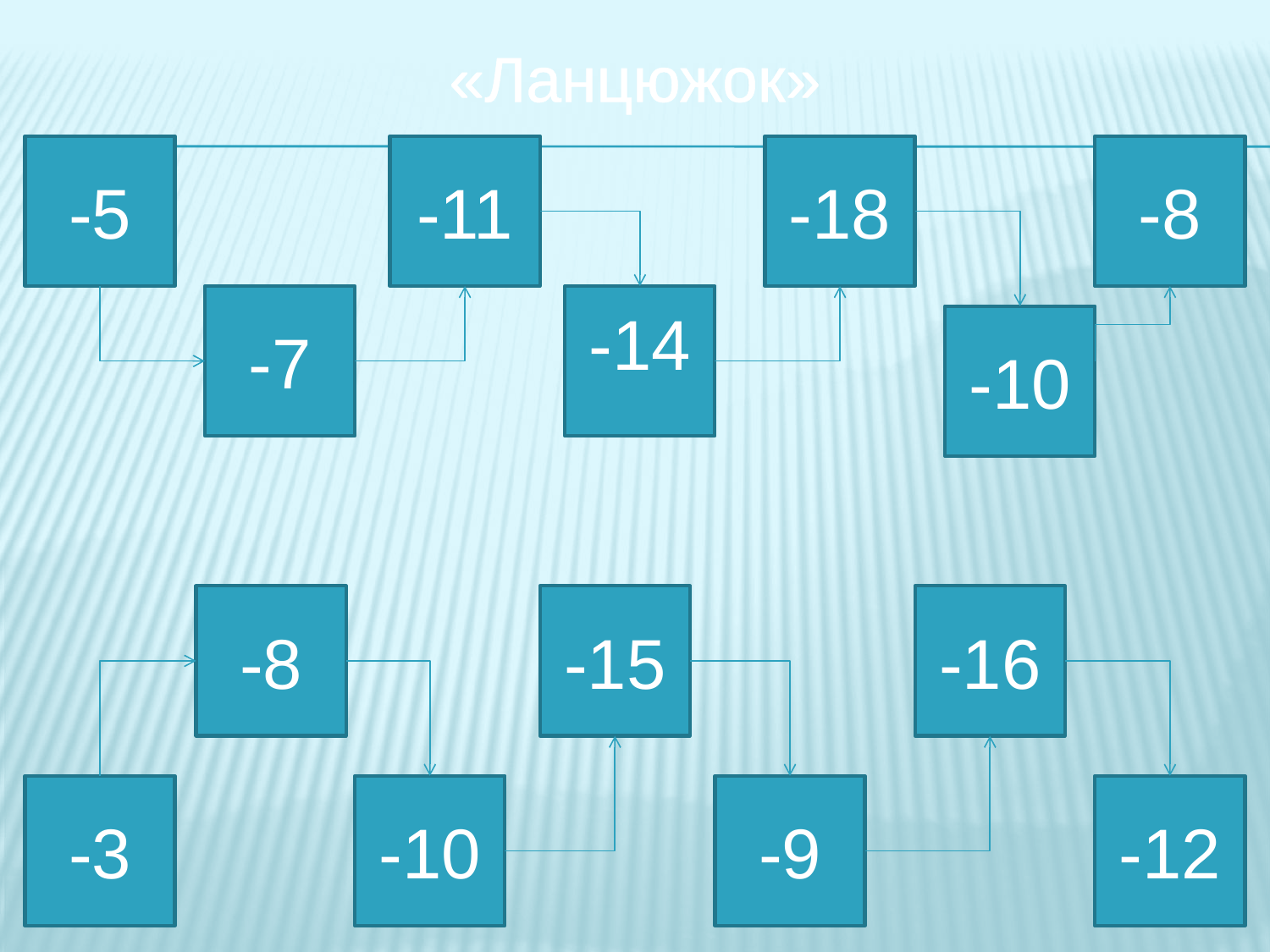

# «Ланцюжок»
-5
-11
-18
-8
-7
-14

-10
-8
-15
-16
-3
-10
-9
-12